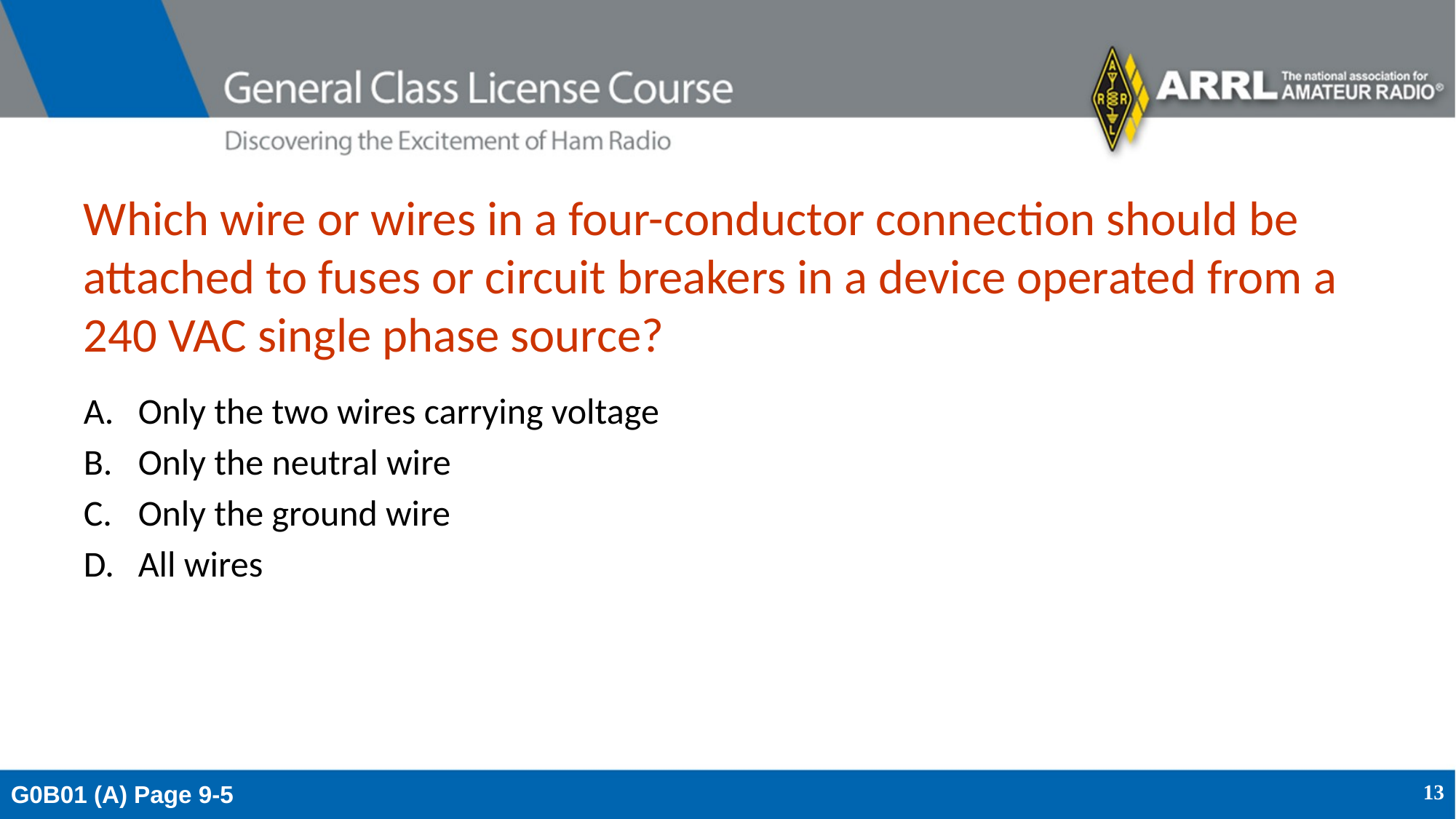

# Which wire or wires in a four-conductor connection should be attached to fuses or circuit breakers in a device operated from a 240 VAC single phase source?
Only the two wires carrying voltage
Only the neutral wire
Only the ground wire
All wires
G0B01 (A) Page 9-5
13